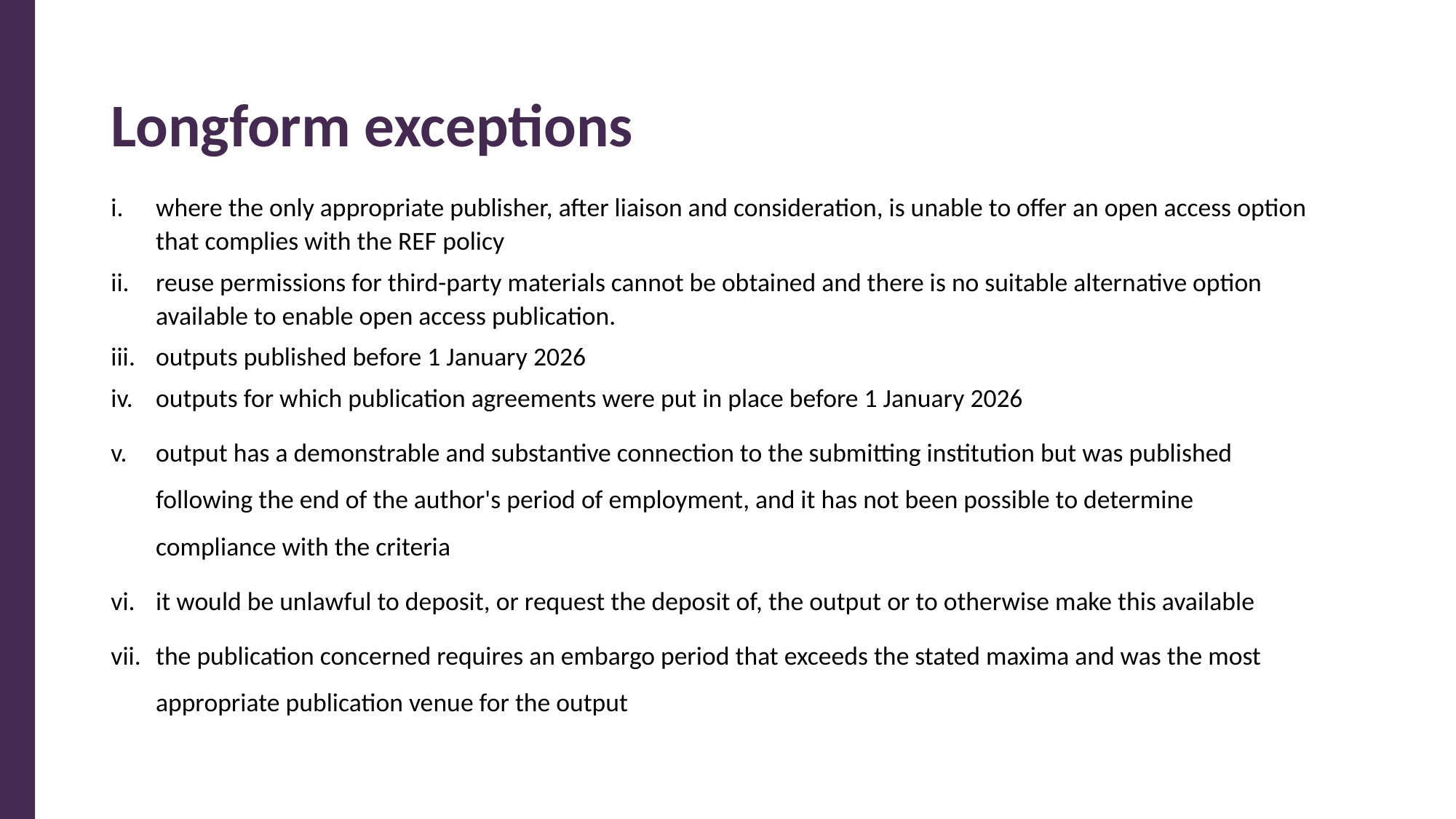

# Longform exceptions
where the only appropriate publisher, after liaison and consideration, is unable to offer an open access option that complies with the REF policy
reuse permissions for third-party materials cannot be obtained and there is no suitable alternative option available to enable open access publication.
outputs published before 1 January 2026
outputs for which publication agreements were put in place before 1 January 2026
output has a demonstrable and substantive connection to the submitting institution but was published following the end of the author's period of employment, and it has not been possible to determine compliance with the criteria
it would be unlawful to deposit, or request the deposit of, the output or to otherwise make this available
the publication concerned requires an embargo period that exceeds the stated maxima and was the most appropriate publication venue for the output